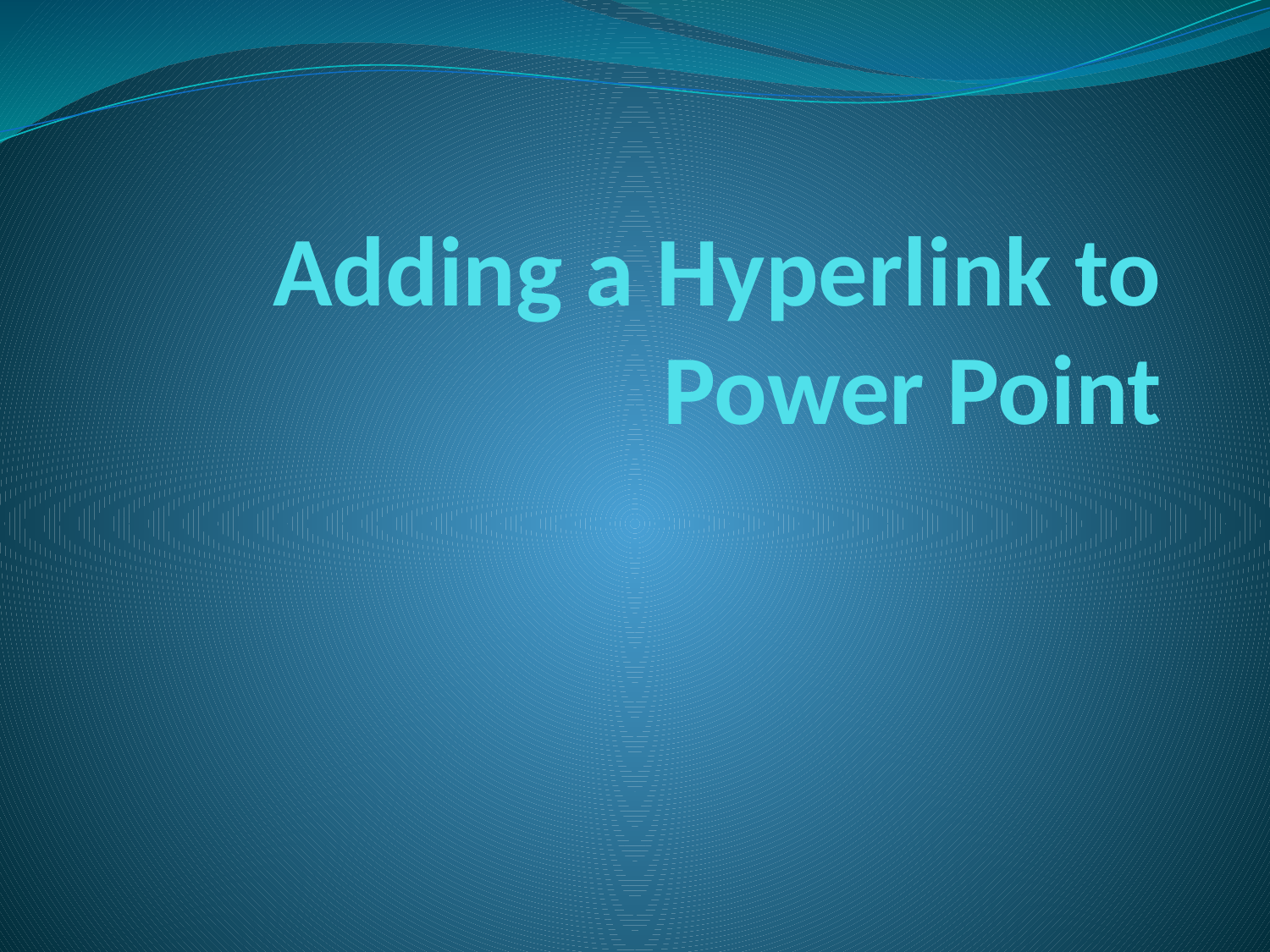

# Adding a Hyperlink to Power Point